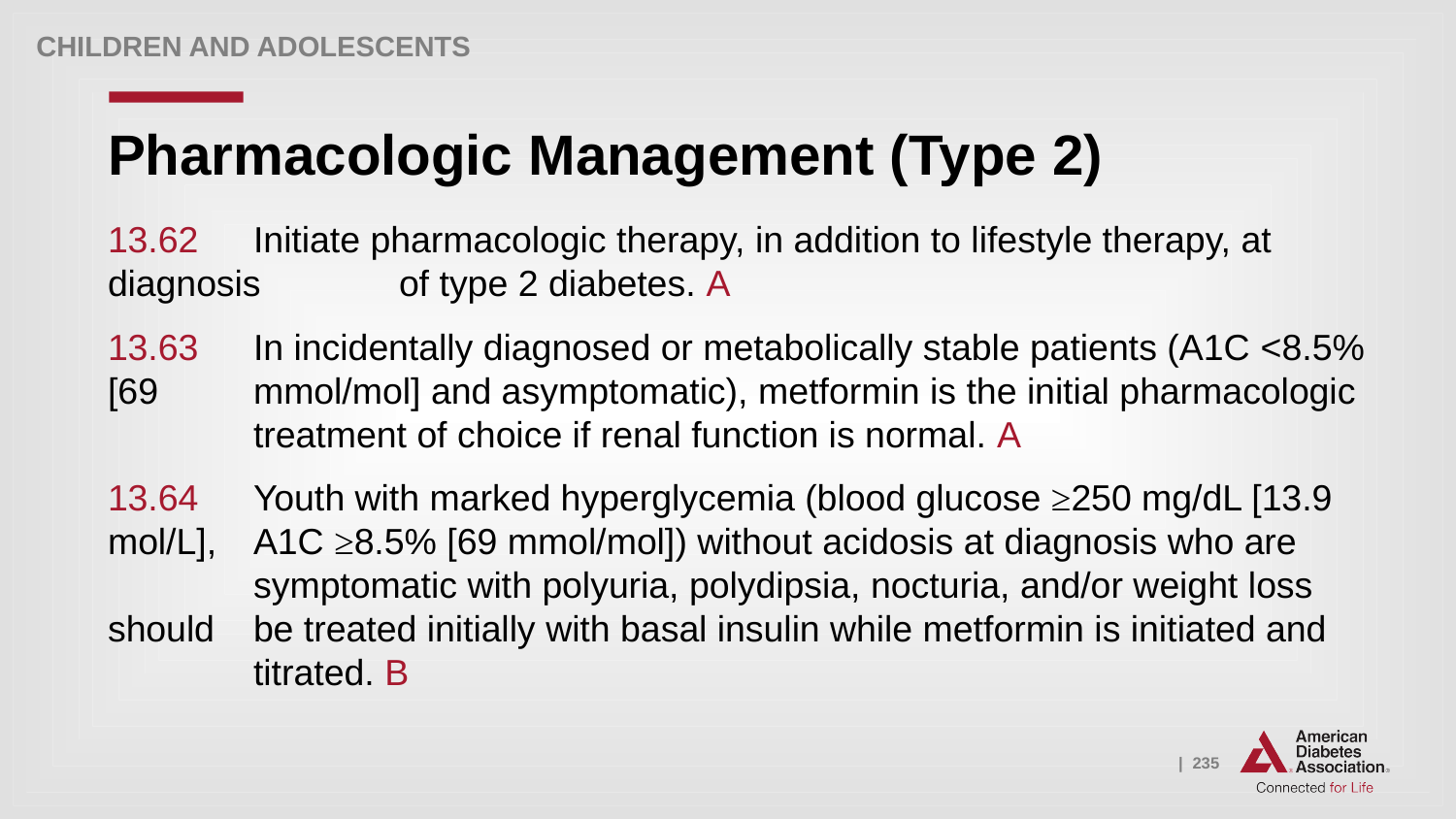

Children and adolescents
# Pharmacologic Management (Type 2)
13.62 	Initiate pharmacologic therapy, in addition to lifestyle therapy, at diagnosis 	of type 2 diabetes. A
13.63 	In incidentally diagnosed or metabolically stable patients (A1C <8.5% [69 	mmol/mol] and asymptomatic), metformin is the initial pharmacologic 	treatment of choice if renal function is normal. A
13.64 	Youth with marked hyperglycemia (blood glucose ≥250 mg/dL [13.9 mol/L], 	A1C ≥8.5% [69 mmol/mol]) without acidosis at diagnosis who are 	symptomatic with polyuria, polydipsia, nocturia, and/or weight loss should 	be treated initially with basal insulin while metformin is initiated and 	titrated. B